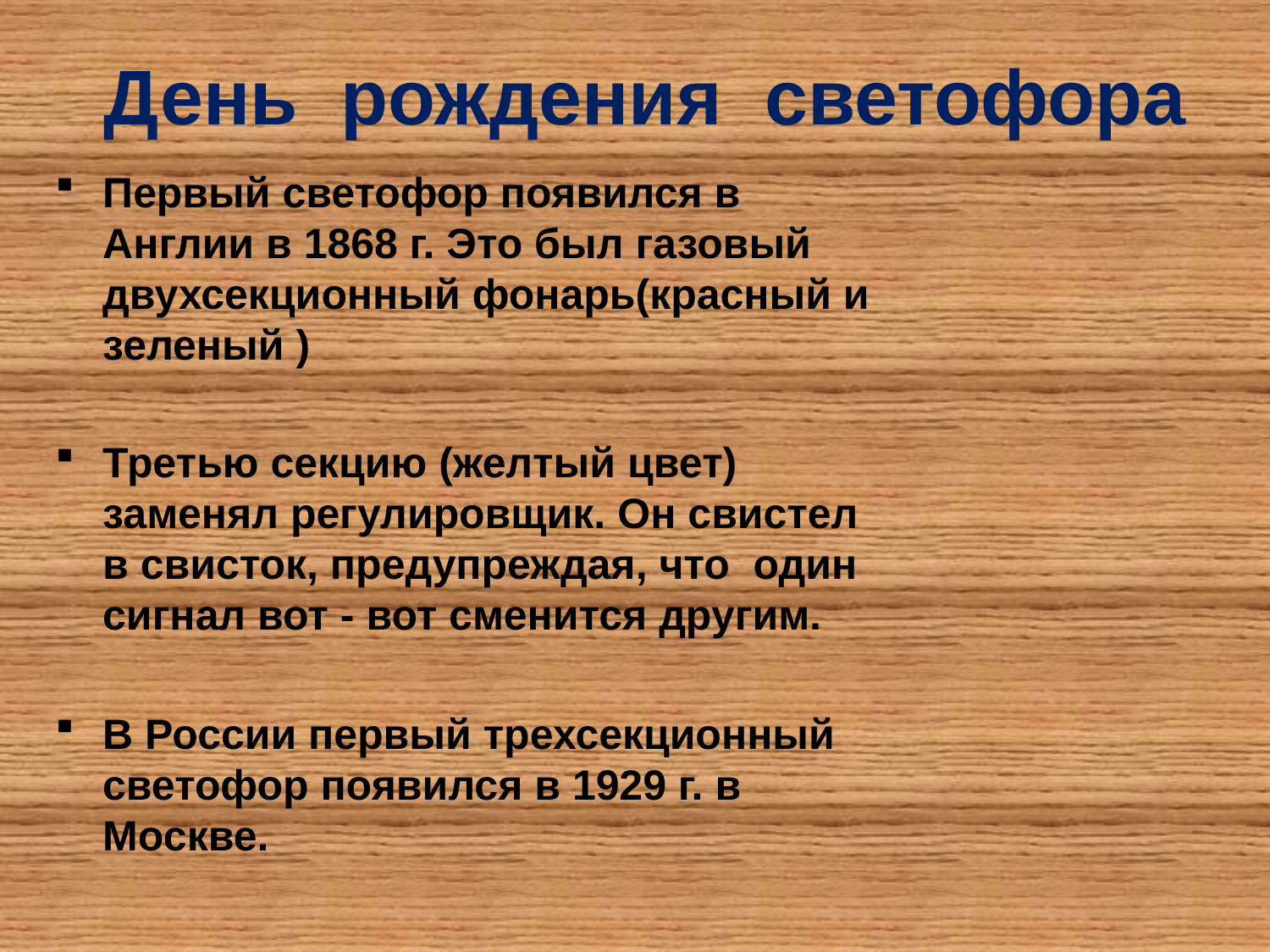

# День  рождения  светофора
Первый светофор появился в Англии в 1868 г. Это был газовый двухсекционный фонарь(красный и зеленый )

Третью секцию (желтый цвет) заменял регулировщик. Он свистел в свисток, предупреждая, что  один сигнал вот - вот сменится другим.

В России первый трехсекционный светофор появился в 1929 г. в Москве.